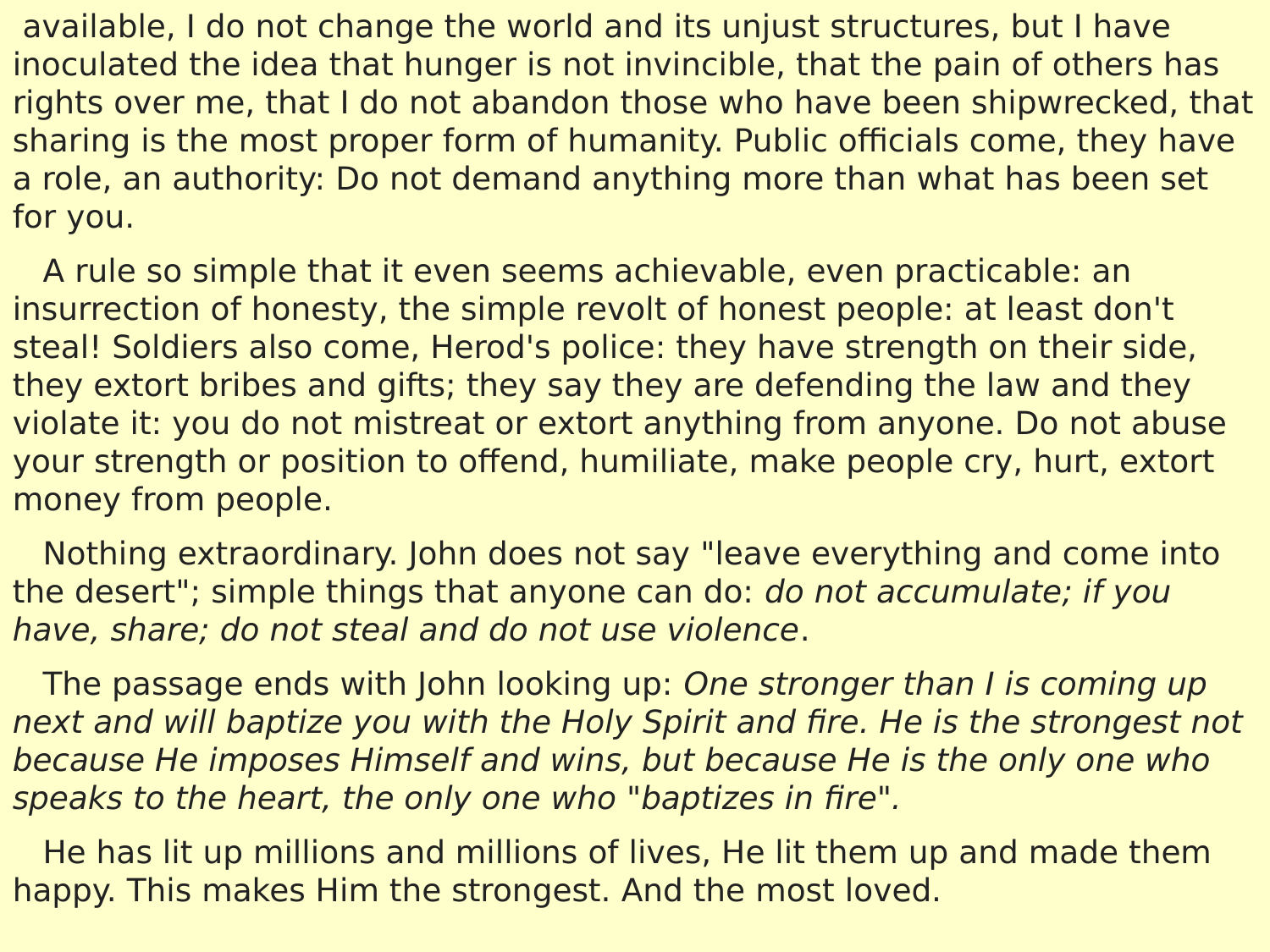

available, I do not change the world and its unjust structures, but I have inoculated the idea that hunger is not invincible, that the pain of others has rights over me, that I do not abandon those who have been shipwrecked, that sharing is the most proper form of humanity. Public officials come, they have a role, an authority: Do not demand anything more than what has been set for you.
   A rule so simple that it even seems achievable, even practicable: an insurrection of honesty, the simple revolt of honest people: at least don't steal! Soldiers also come, Herod's police: they have strength on their side, they extort bribes and gifts; they say they are defending the law and they violate it: you do not mistreat or extort anything from anyone. Do not abuse your strength or position to offend, humiliate, make people cry, hurt, extort money from people.
   Nothing extraordinary. John does not say "leave everything and come into the desert"; simple things that anyone can do: do not accumulate; if you have, share; do not steal and do not use violence.
   The passage ends with John looking up: One stronger than I is coming up next and will baptize you with the Holy Spirit and fire. He is the strongest not because He imposes Himself and wins, but because He is the only one who speaks to the heart, the only one who "baptizes in fire".
   He has lit up millions and millions of lives, He lit them up and made them happy. This makes Him the strongest. And the most loved.